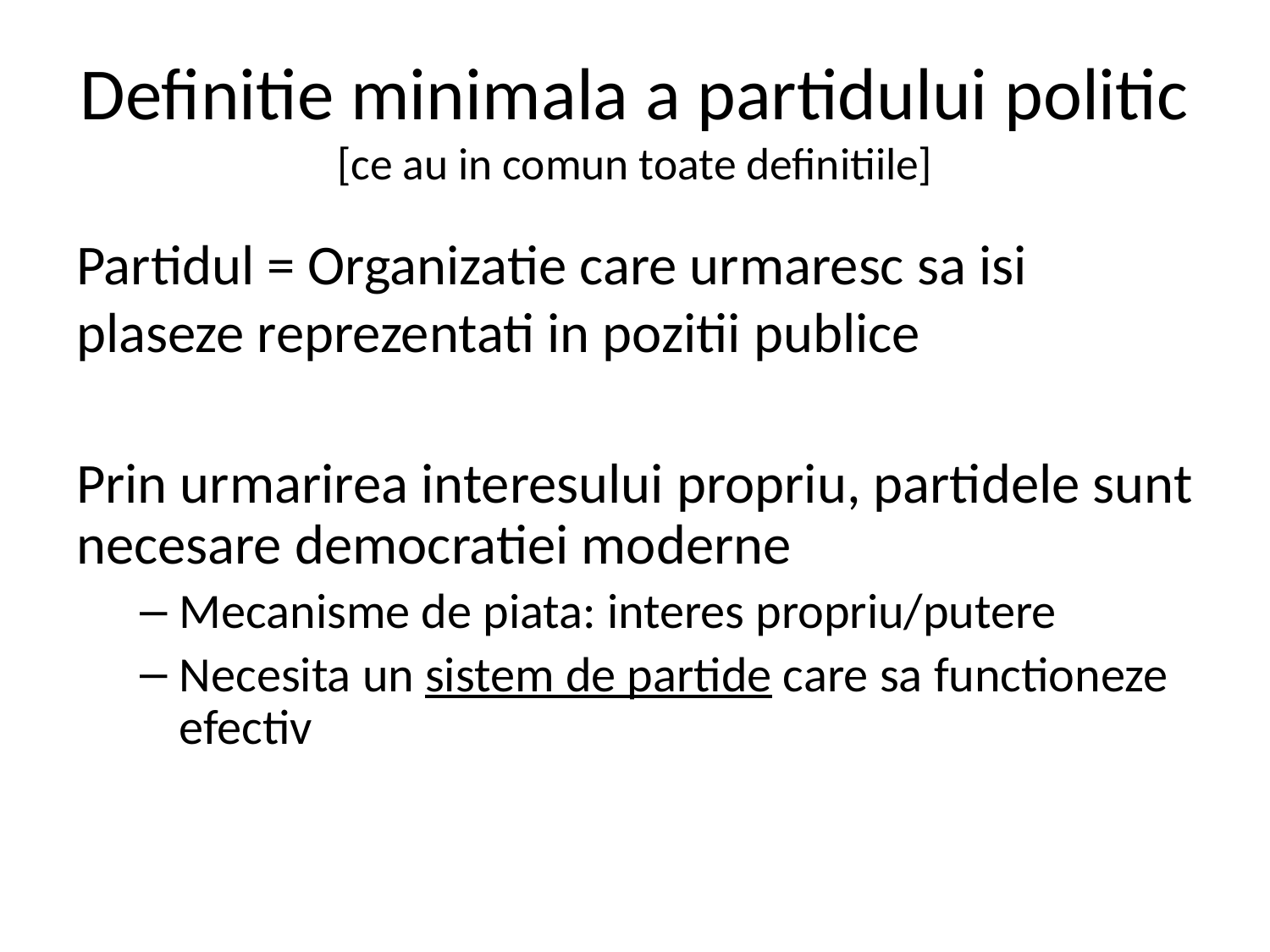

# Definitie minimala a partidului politic [ce au in comun toate definitiile]
Partidul = Organizatie care urmaresc sa isi plaseze reprezentati in pozitii publice

Prin urmarirea interesului propriu, partidele sunt necesare democratiei moderne
Mecanisme de piata: interes propriu/putere
Necesita un sistem de partide care sa functioneze efectiv